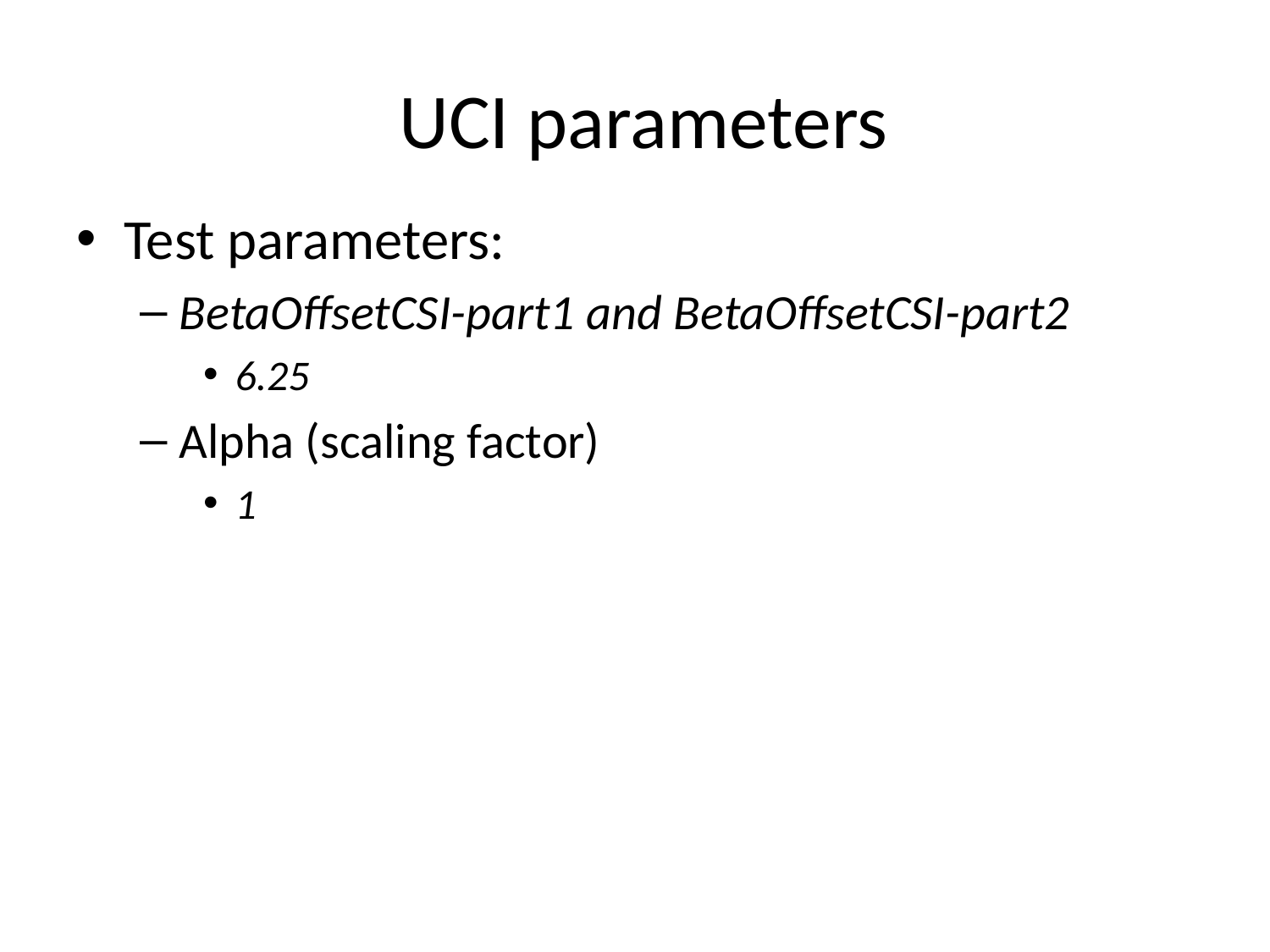

# UCI parameters
Test parameters:
BetaOffsetCSI-part1 and BetaOffsetCSI-part2
6.25
Alpha (scaling factor)
1